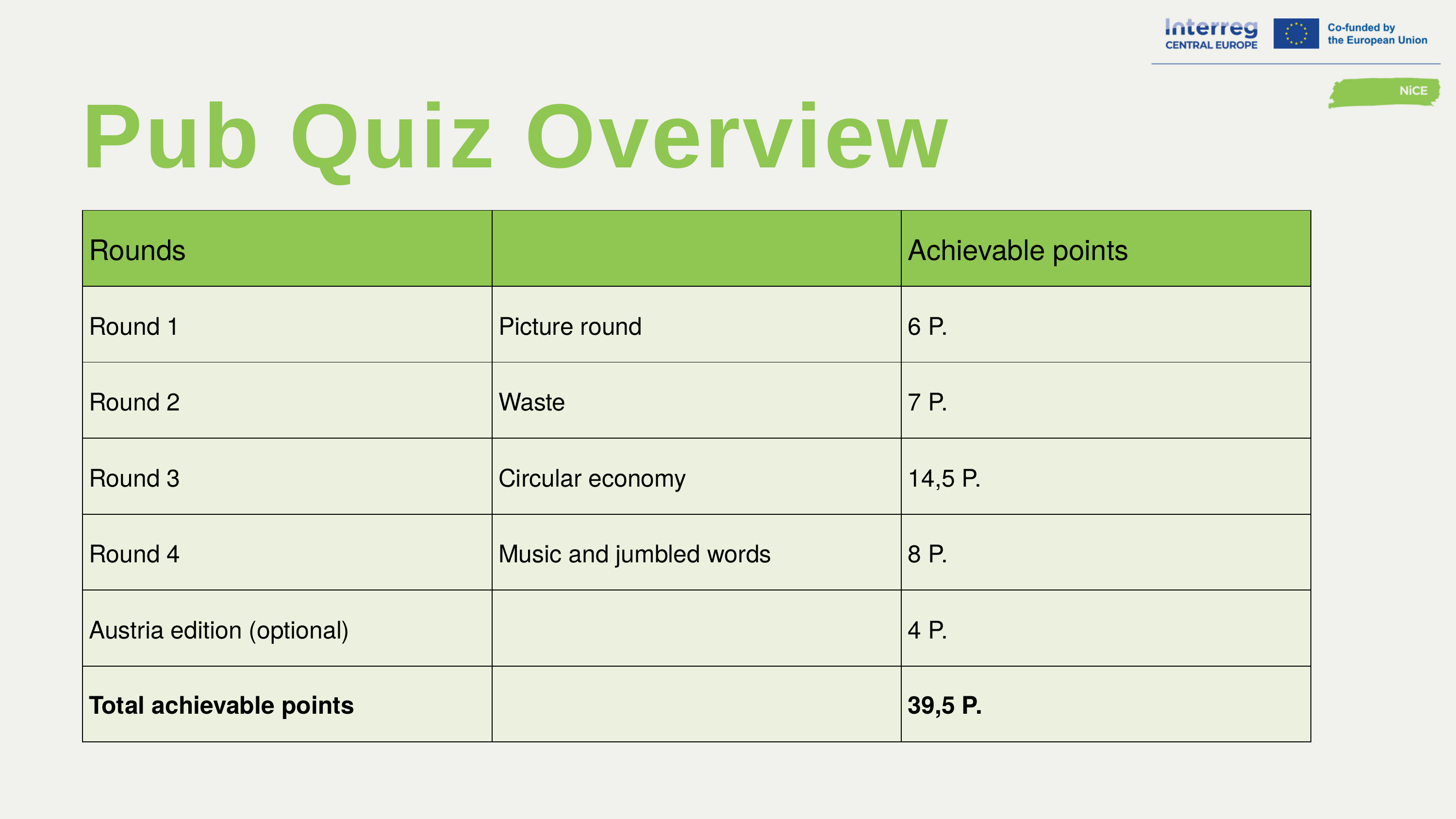

Pub Quiz Overview
| Rounds |  | Achievable points |
| --- | --- | --- |
| Round 1 | Picture round | 6 P. |
| Round 2 | Waste | 7 P. |
| Round 3 | Circular economy | 14,5 P. |
| Round 4 | Music and jumbled words | 8 P. |
| Austria edition (optional) |  | 4 P. |
| Total achievable points |  | 39,5 P. |